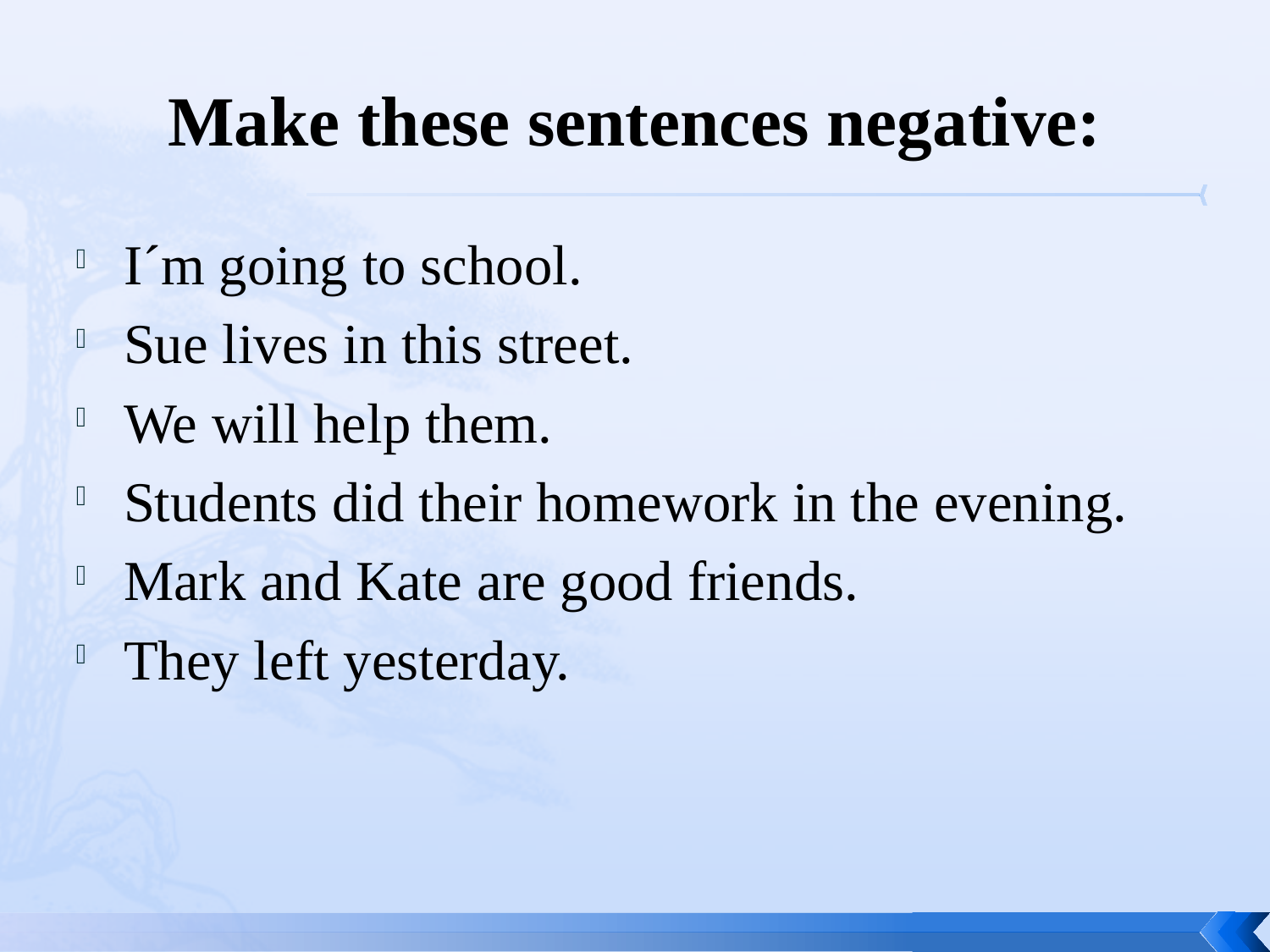

# Make these sentences negative:
I´m going to school.
Sue lives in this street.
We will help them.
Students did their homework in the evening.
Mark and Kate are good friends.
They left yesterday.